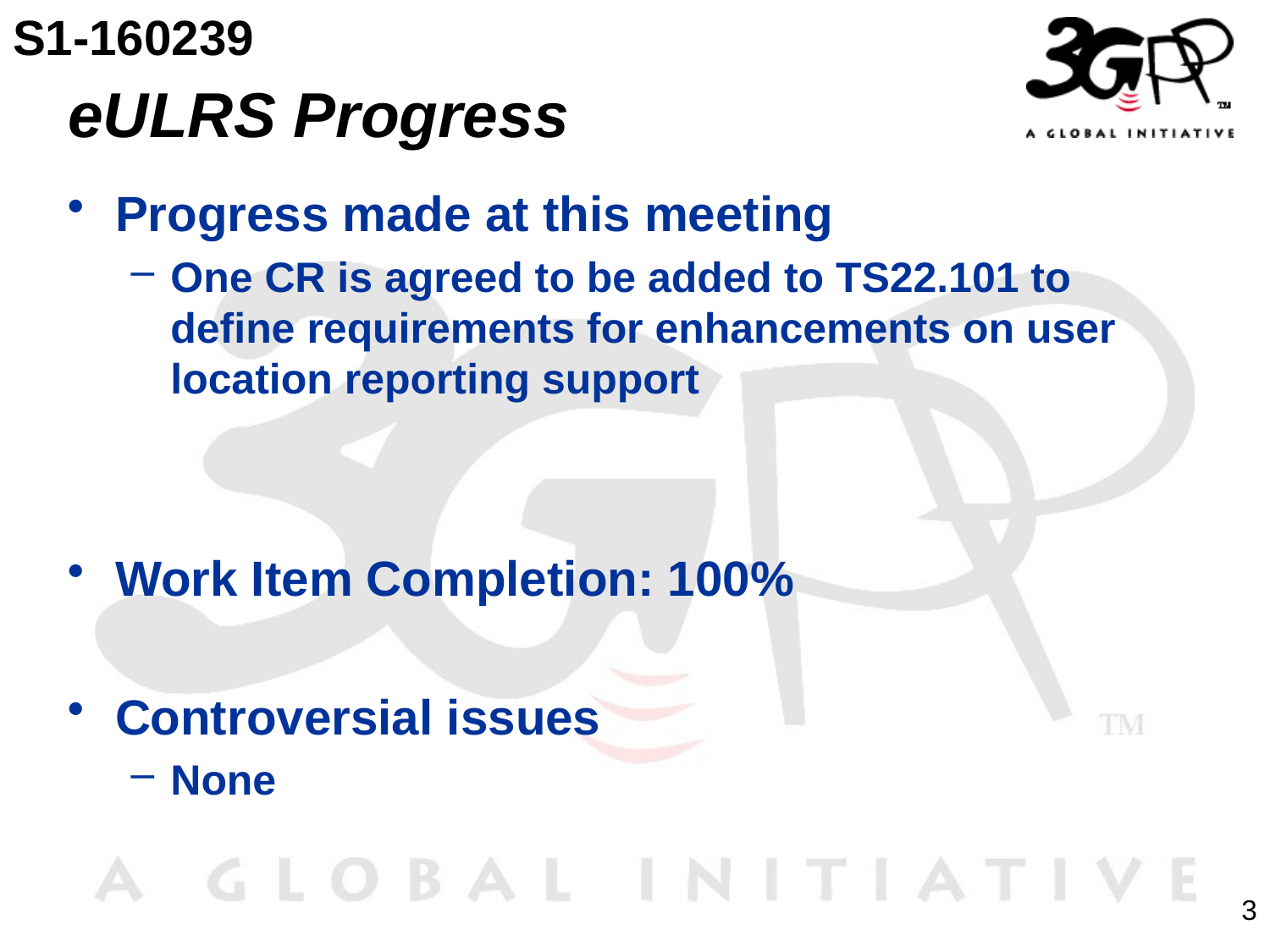

S1-160239
# eULRS Progress
Progress made at this meeting
One CR is agreed to be added to TS22.101 to define requirements for enhancements on user location reporting support

Work Item Completion: 100%

Controversial issues
None
3